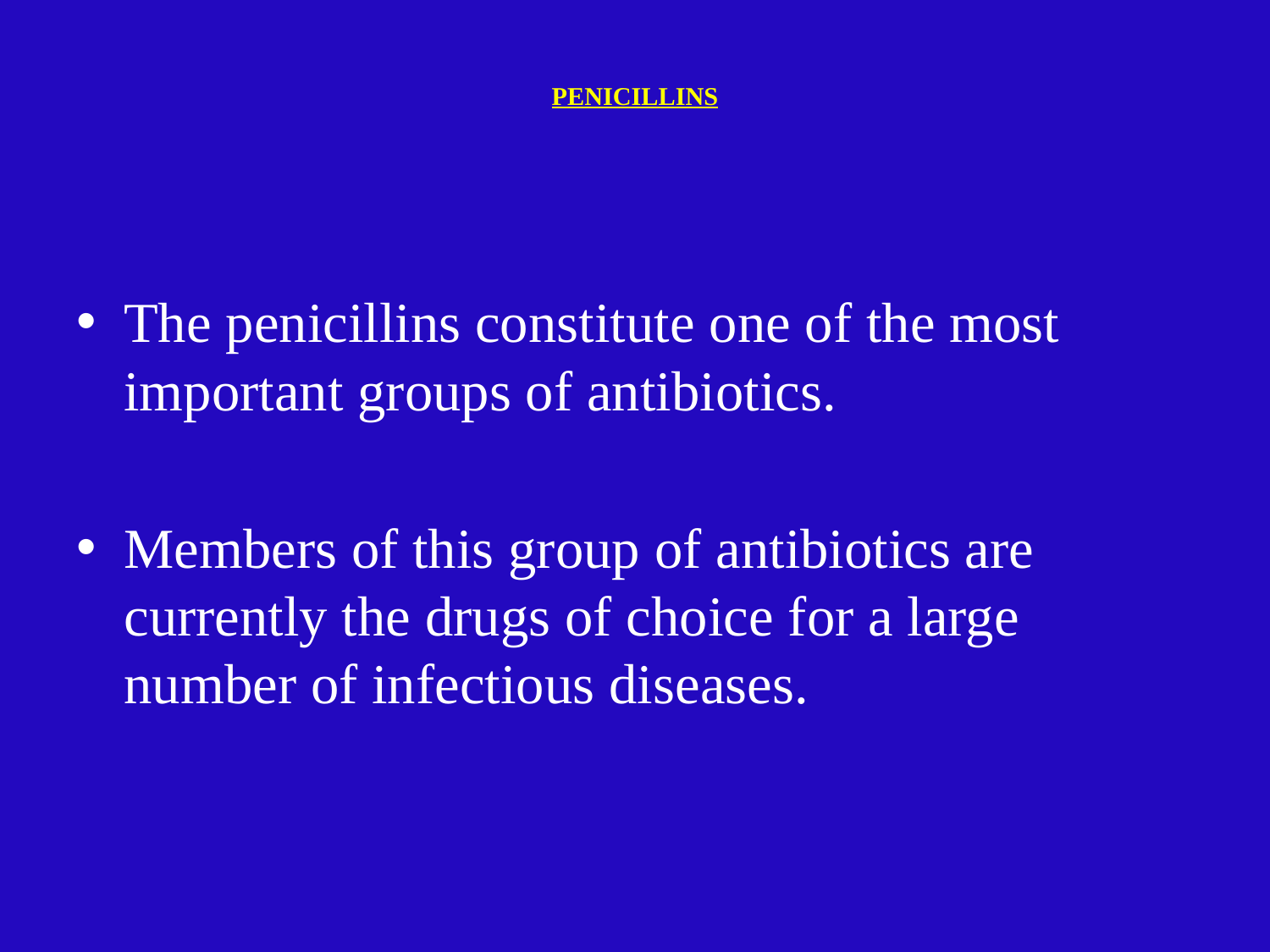

# PENICILLINS

The penicillins constitute one of the most important groups of antibiotics.

Members of this group of antibiotics are currently the drugs of choice for a large number of infectious diseases.